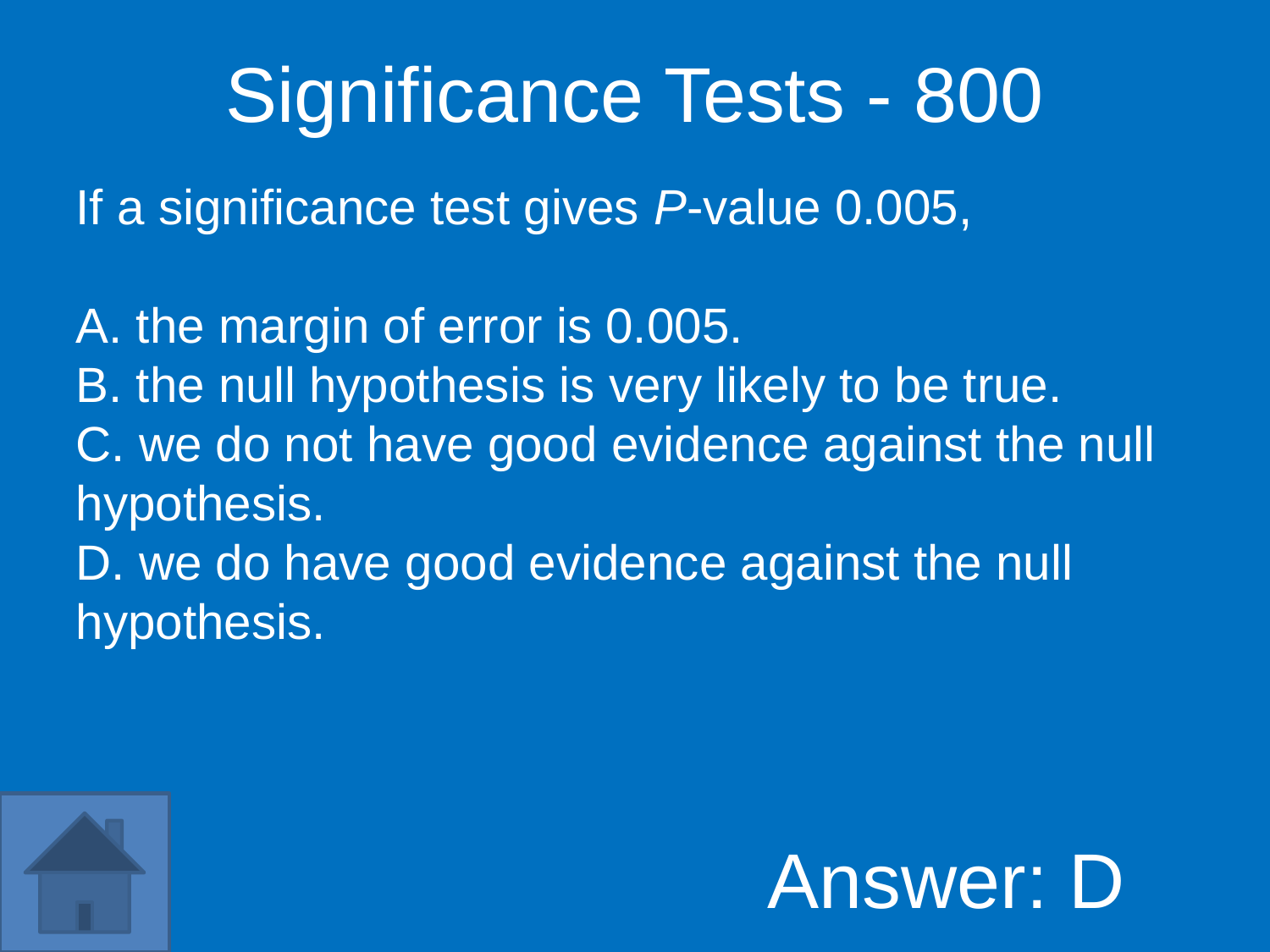

Significance Tests - 800
If a significance test gives P-value 0.005,

A. the margin of error is 0.005.
B. the null hypothesis is very likely to be true.
C. we do not have good evidence against the null hypothesis.
D. we do have good evidence against the null hypothesis.

Answer: D